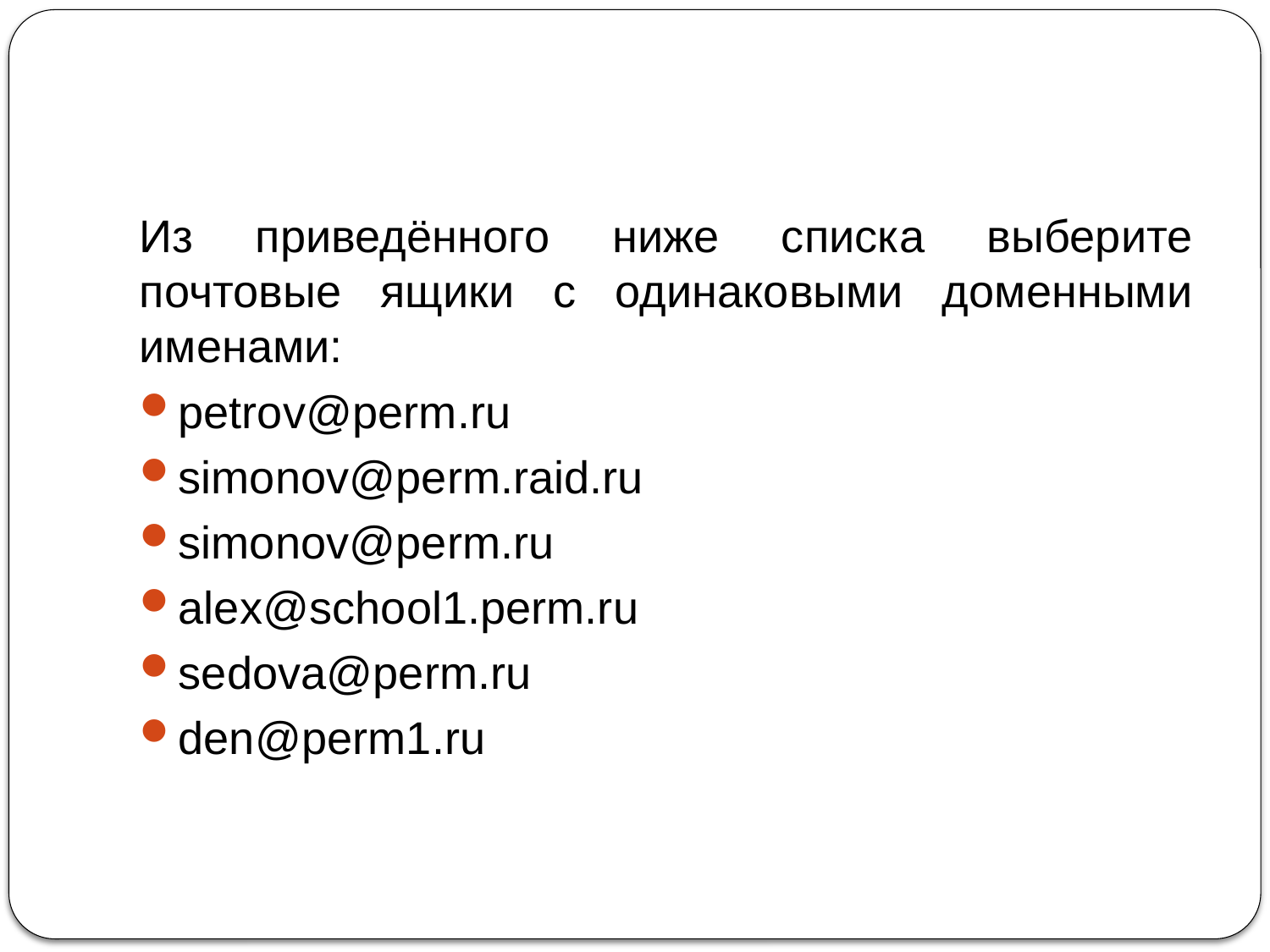

#
Из приведённого ниже списка выберите почтовые ящики с одинаковыми доменными именами:
petrov@perm.ru
simonov@perm.raid.ru
simonov@perm.ru
alex@school1.perm.ru
sedova@perm.ru
den@perm1.ru